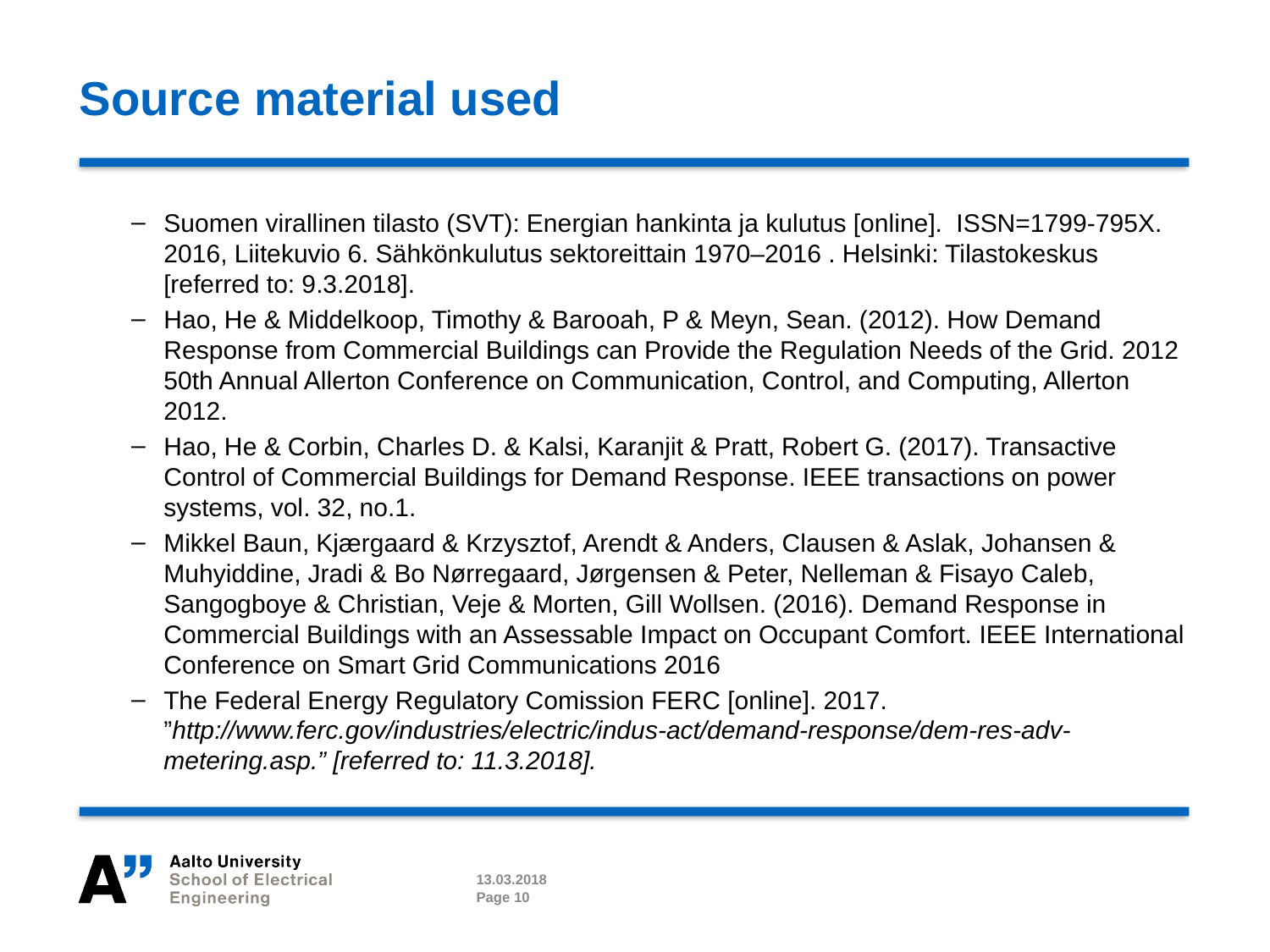

# Source material used
Suomen virallinen tilasto (SVT): Energian hankinta ja kulutus [online].  ISSN=1799-795X. 2016, Liitekuvio 6. Sähkönkulutus sektoreittain 1970–2016 . Helsinki: Tilastokeskus [referred to: 9.3.2018].
Hao, He & Middelkoop, Timothy & Barooah, P & Meyn, Sean. (2012). How Demand Response from Commercial Buildings can Provide the Regulation Needs of the Grid. 2012 50th Annual Allerton Conference on Communication, Control, and Computing, Allerton 2012.
Hao, He & Corbin, Charles D. & Kalsi, Karanjit & Pratt, Robert G. (2017). Transactive Control of Commercial Buildings for Demand Response. IEEE transactions on power systems, vol. 32, no.1.
Mikkel Baun, Kjærgaard & Krzysztof, Arendt & Anders, Clausen & Aslak, Johansen & Muhyiddine, Jradi & Bo Nørregaard, Jørgensen & Peter, Nelleman & Fisayo Caleb, Sangogboye & Christian, Veje & Morten, Gill Wollsen. (2016). Demand Response in Commercial Buildings with an Assessable Impact on Occupant Comfort. IEEE International Conference on Smart Grid Communications 2016
The Federal Energy Regulatory Comission FERC [online]. 2017. ”http://www.ferc.gov/industries/electric/indus-act/demand-response/dem-res-adv-metering.asp.” [referred to: 11.3.2018].

13.03.2018

Page 10